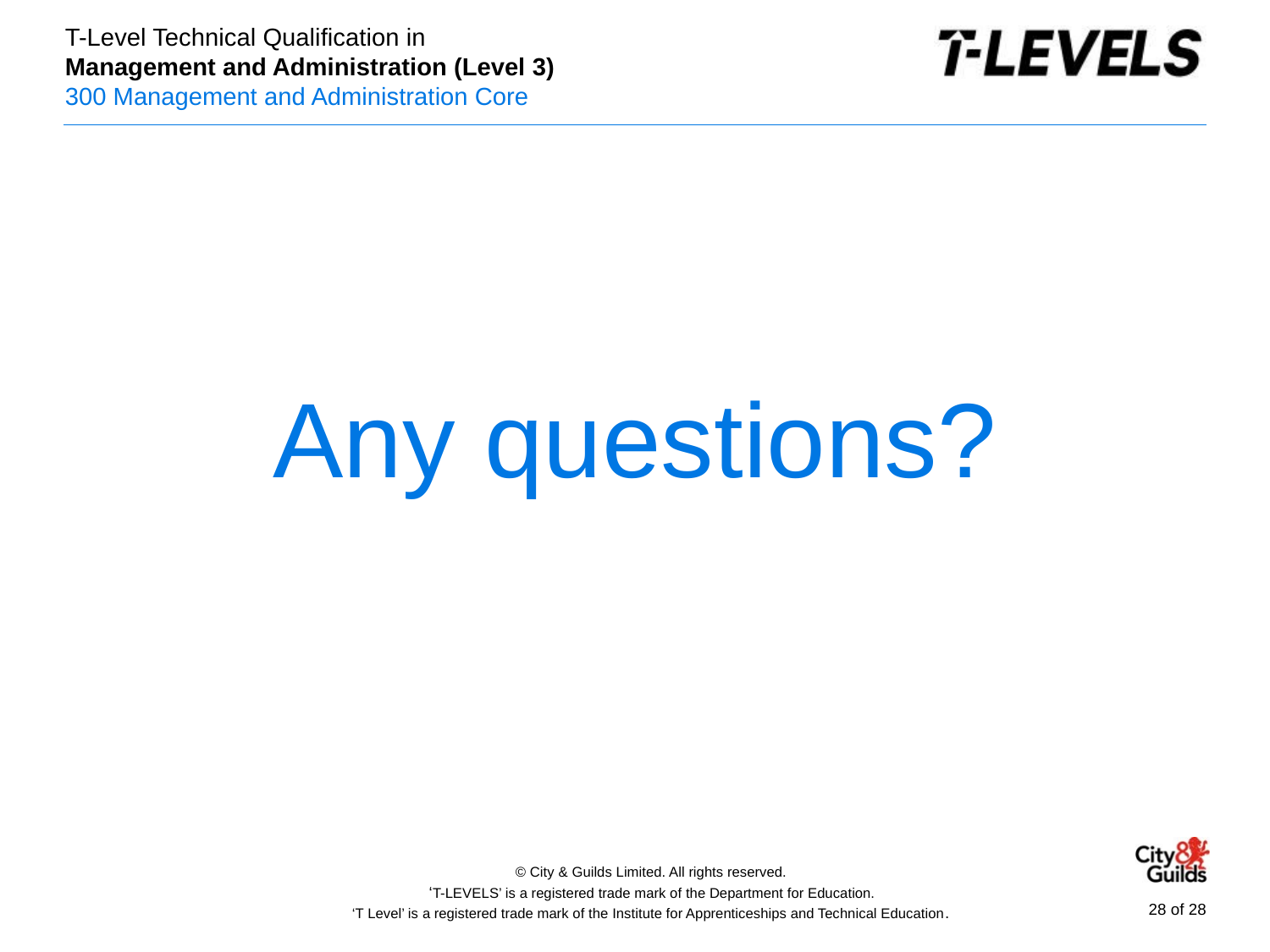

Any questions?
 ‘T-LEVELS’ is a registered trade mark of the Department for Education.
 ‘T Level’ is a registered trade mark of the Institute for Apprenticeships and Technical Education.